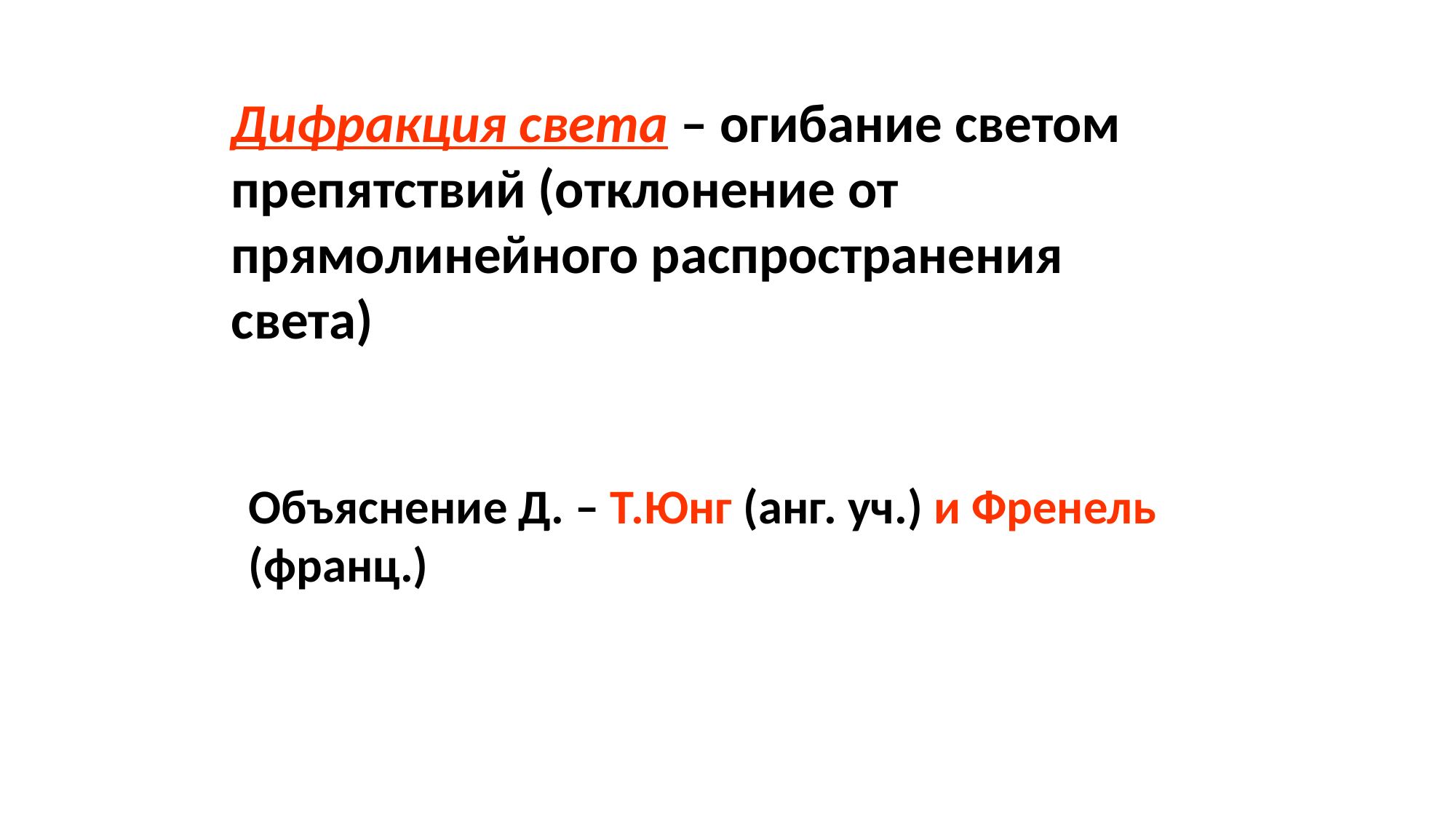

Дифракция света – огибание светом препятствий (отклонение от прямолинейного распространения света)
Объяснение Д. – Т.Юнг (анг. уч.) и Френель (франц.)